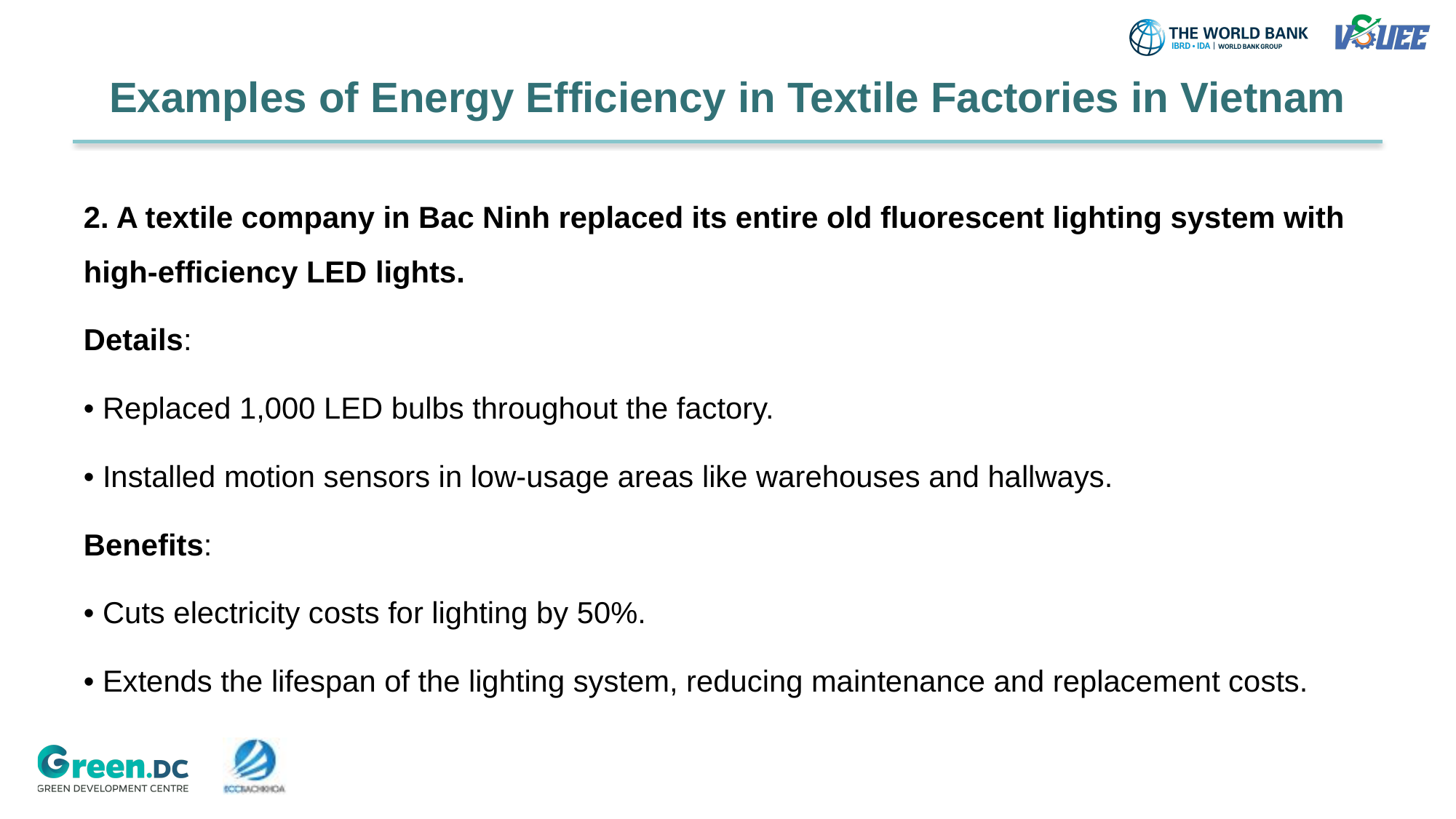

# Examples of Energy Efficiency in Textile Factories in Vietnam
2. A textile company in Bac Ninh replaced its entire old fluorescent lighting system with high-efficiency LED lights.
Details:
• Replaced 1,000 LED bulbs throughout the factory.
• Installed motion sensors in low-usage areas like warehouses and hallways.
Benefits:
• Cuts electricity costs for lighting by 50%.
• Extends the lifespan of the lighting system, reducing maintenance and replacement costs.